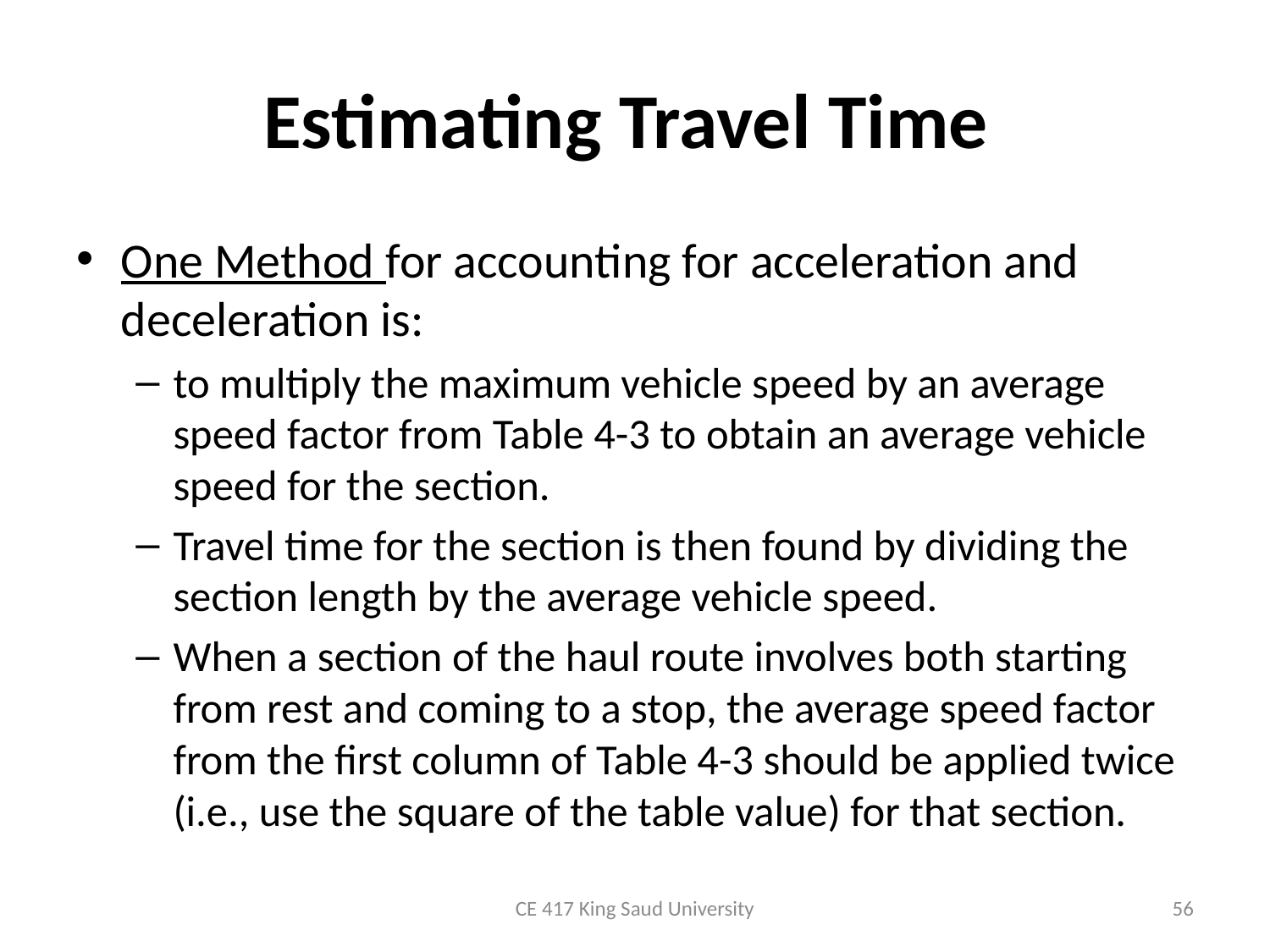

# Estimating Travel Time
One Method for accounting for acceleration and deceleration is:
to multiply the maximum vehicle speed by an average speed factor from Table 4-3 to obtain an average vehicle speed for the section.
Travel time for the section is then found by dividing the section length by the average vehicle speed.
When a section of the haul route involves both starting from rest and coming to a stop, the average speed factor from the first column of Table 4-3 should be applied twice (i.e., use the square of the table value) for that section.

CE 417 King Saud University
56